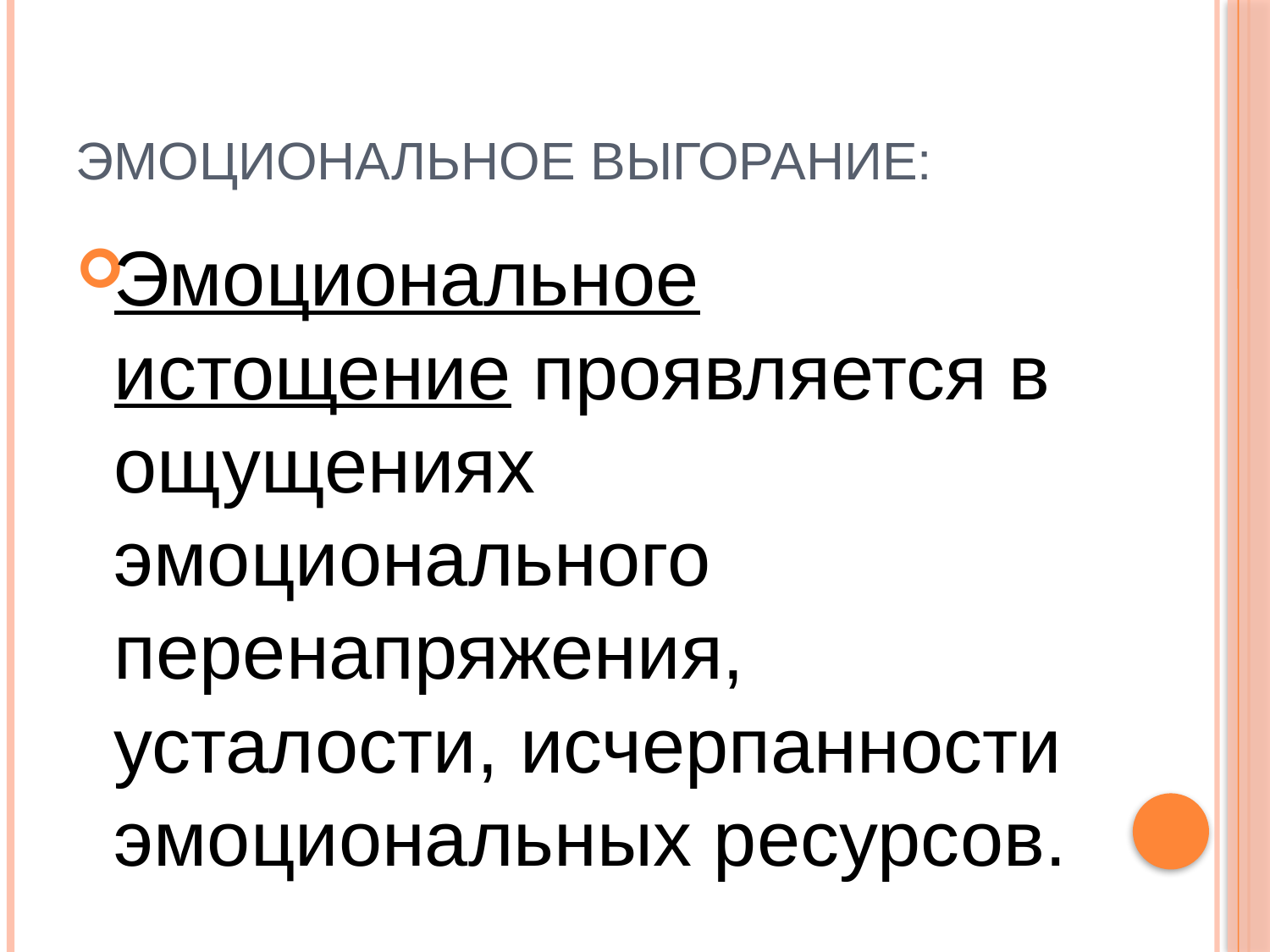

# Эмоциональное выгорание:
Эмоциональное истощение проявляется в ощущениях эмоционального перенапряжения, усталости, исчерпанности эмоциональных ресурсов.